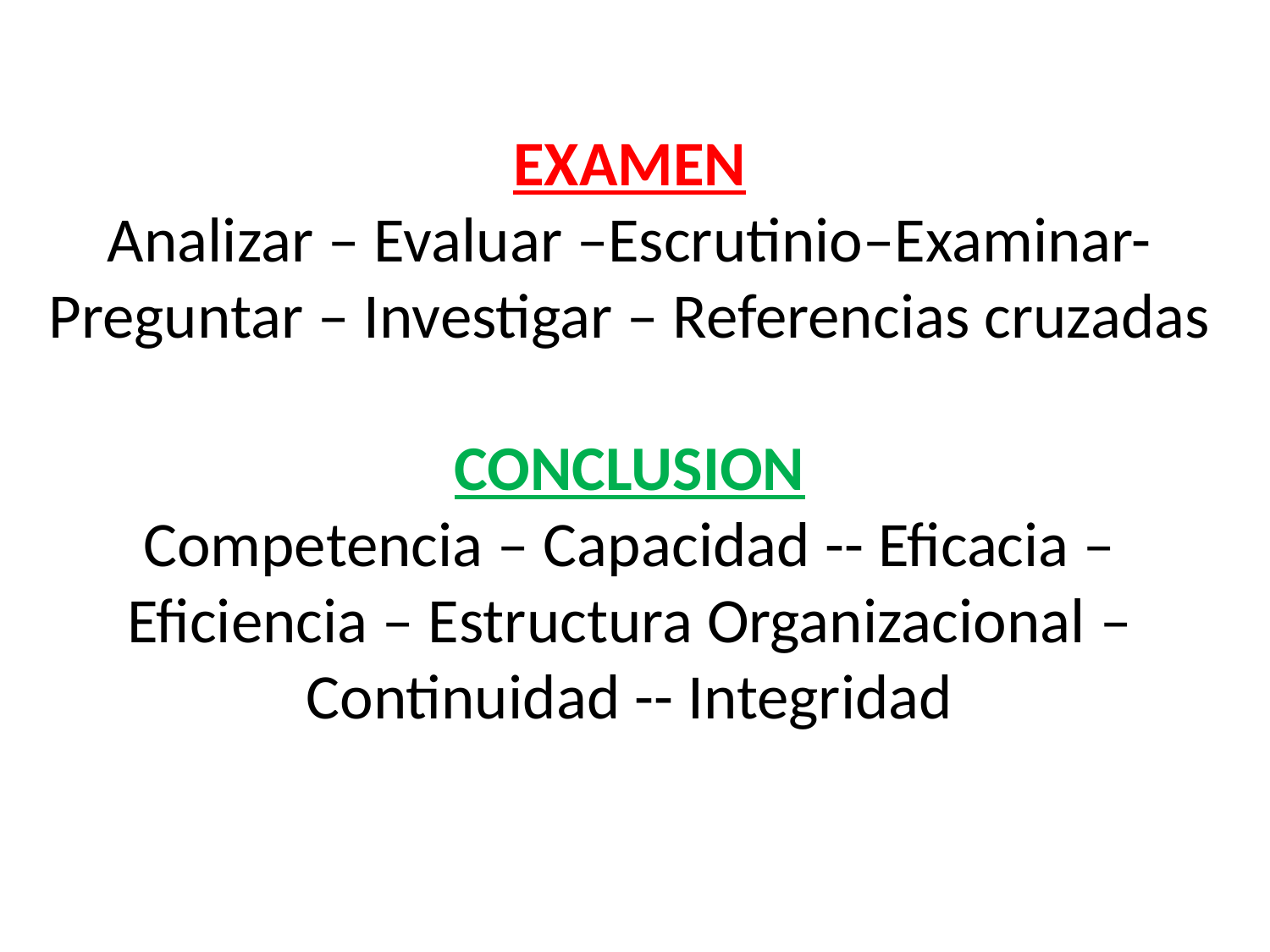

# EXAMEN Analizar – Evaluar –Escrutinio–Examinar-Preguntar – Investigar – Referencias cruzadas CONCLUSION Competencia – Capacidad -- Eficacia – Eficiencia – Estructura Organizacional – Continuidad -- Integridad